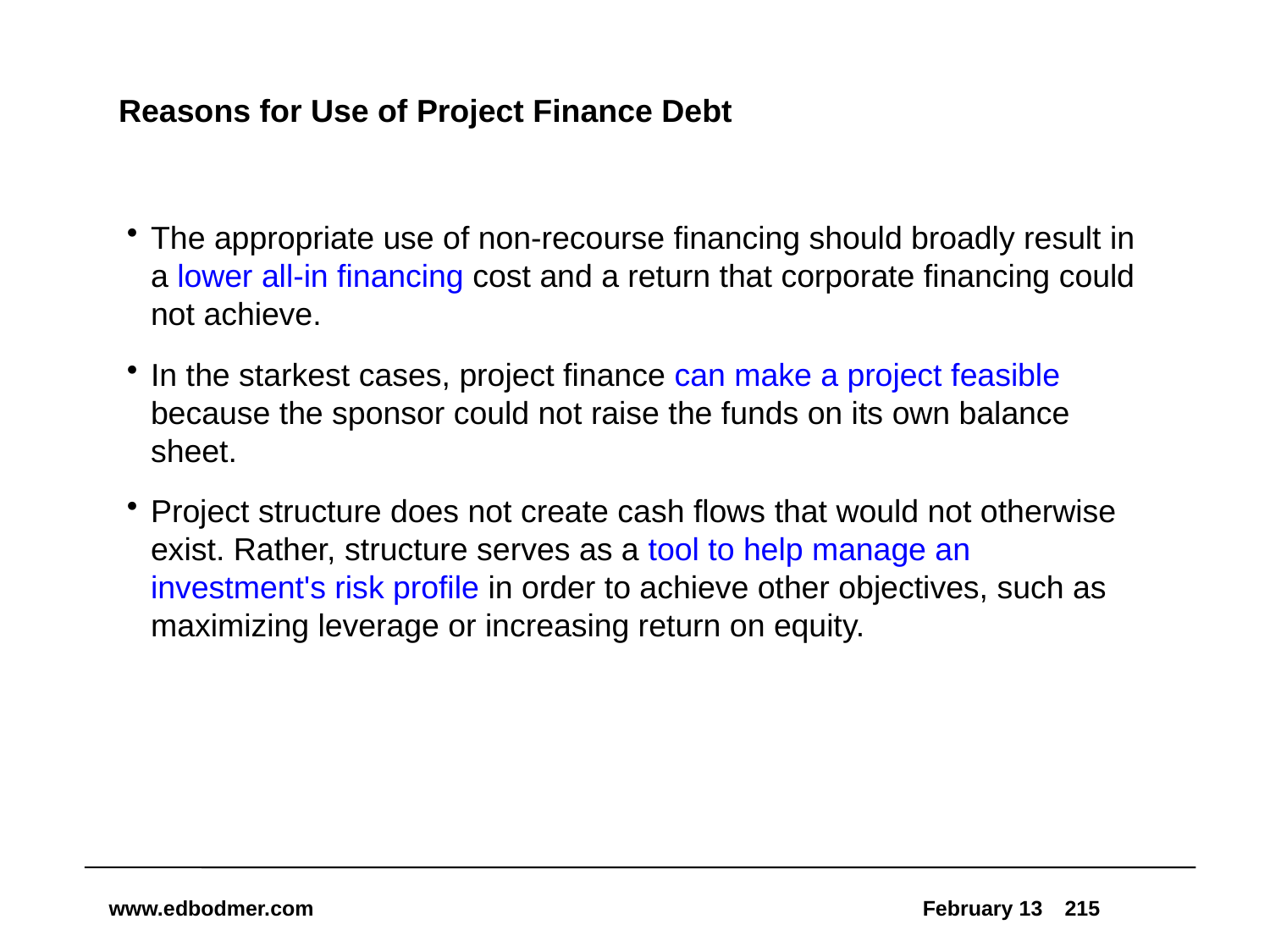

# Reasons for Use of Project Finance Debt
The appropriate use of non-recourse financing should broadly result in a lower all-in financing cost and a return that corporate financing could not achieve.
In the starkest cases, project finance can make a project feasible because the sponsor could not raise the funds on its own balance sheet.
Project structure does not create cash flows that would not otherwise exist. Rather, structure serves as a tool to help manage an investment's risk profile in order to achieve other objectives, such as maximizing leverage or increasing return on equity.